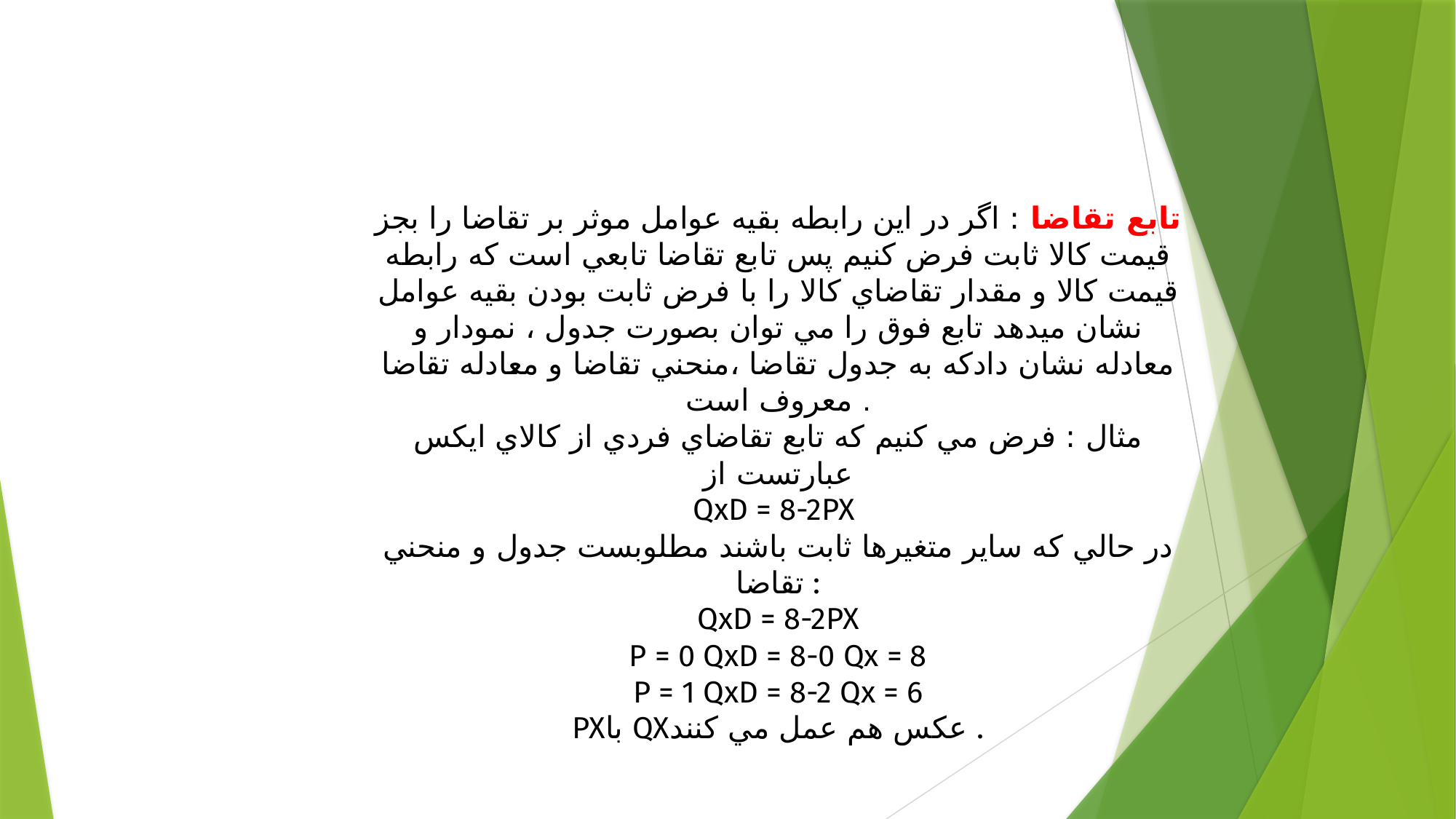

تابع تقاضا : اگر در اين رابطه بقيه عوامل موثر بر تقاضا را بجز قيمت كالا ثابت فرض كنيم پس تابع تقاضا تابعي است كه رابطه قيمت كالا و مقدار تقاضاي كالا را با فرض ثابت بودن بقيه عوامل نشان ميدهد تابع فوق را مي توان بصورت جدول ، نمودار و معادله نشان دادكه به جدول تقاضا ،منحني تقاضا و معادله تقاضا معروف است .
مثال : فرض مي كنيم كه تابع تقاضاي فردي از كالاي ایکس عبارتست از
QxD = 8-2PX
در حالي كه ساير متغيرها ثابت باشند مطلوبست جدول و منحني تقاضا :
QxD = 8-2PX
P = 0 QxD = 8-0 Qx = 8
P = 1 QxD = 8-2 Qx = 6
PXبا QXعكس هم عمل مي كنند .